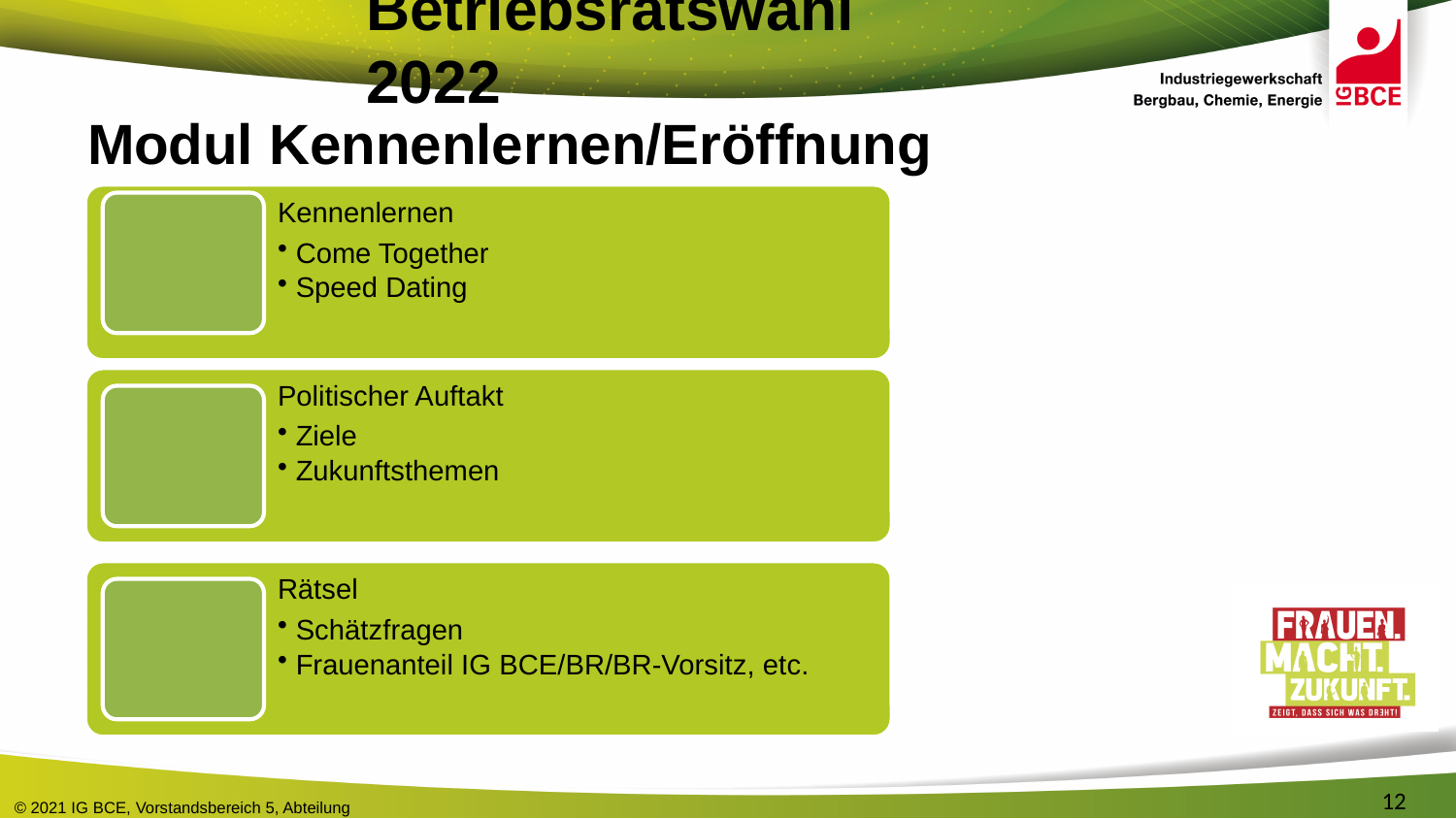

# Betriebsratswahl 2022
Modul Kennenlernen/Eröffnung

Kennenlernen
Come Together
Speed Dating
Politischer Auftakt
Ziele
Zukunftsthemen
Rätsel
Schätzfragen
Frauenanteil IG BCE/BR/BR-Vorsitz, etc.
12